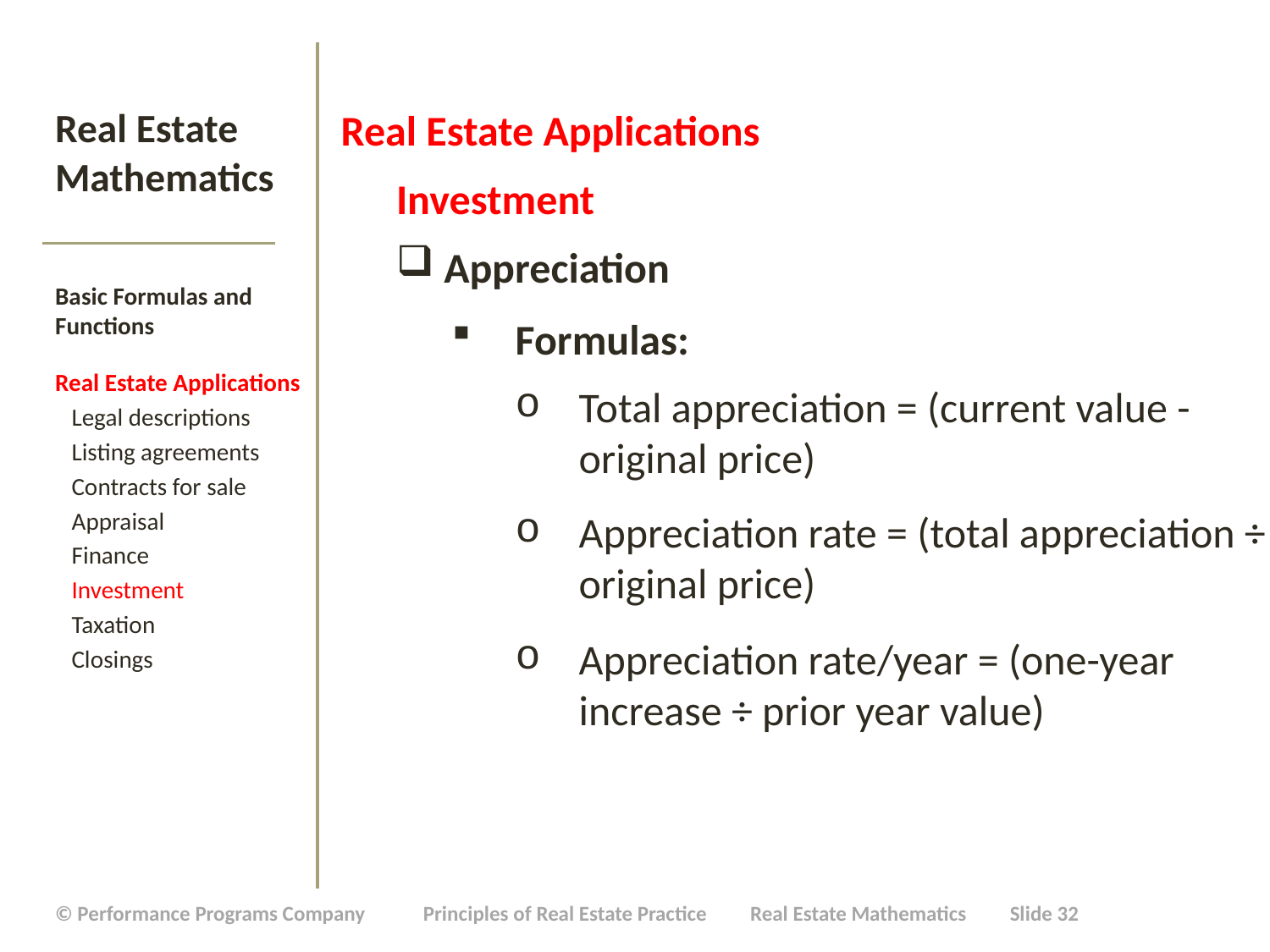

Real Estate Applications

Investment

Appreciation
Formulas:
Total appreciation = (current value - original price)
Appreciation rate = (total appreciation ÷ original price)
Appreciation rate/year = (one-year increase ÷ prior year value)

# Real Estate Mathematics

Basic Formulas and Functions

Real Estate Applications
   Legal descriptions
   Listing agreements
   Contracts for sale
   Appraisal
   Finance
   Investment
   Taxation
   Closings

| © Performance Programs Company Principles of Real Estate Practice Real Estate Mathematics Slide 32 |
| --- |